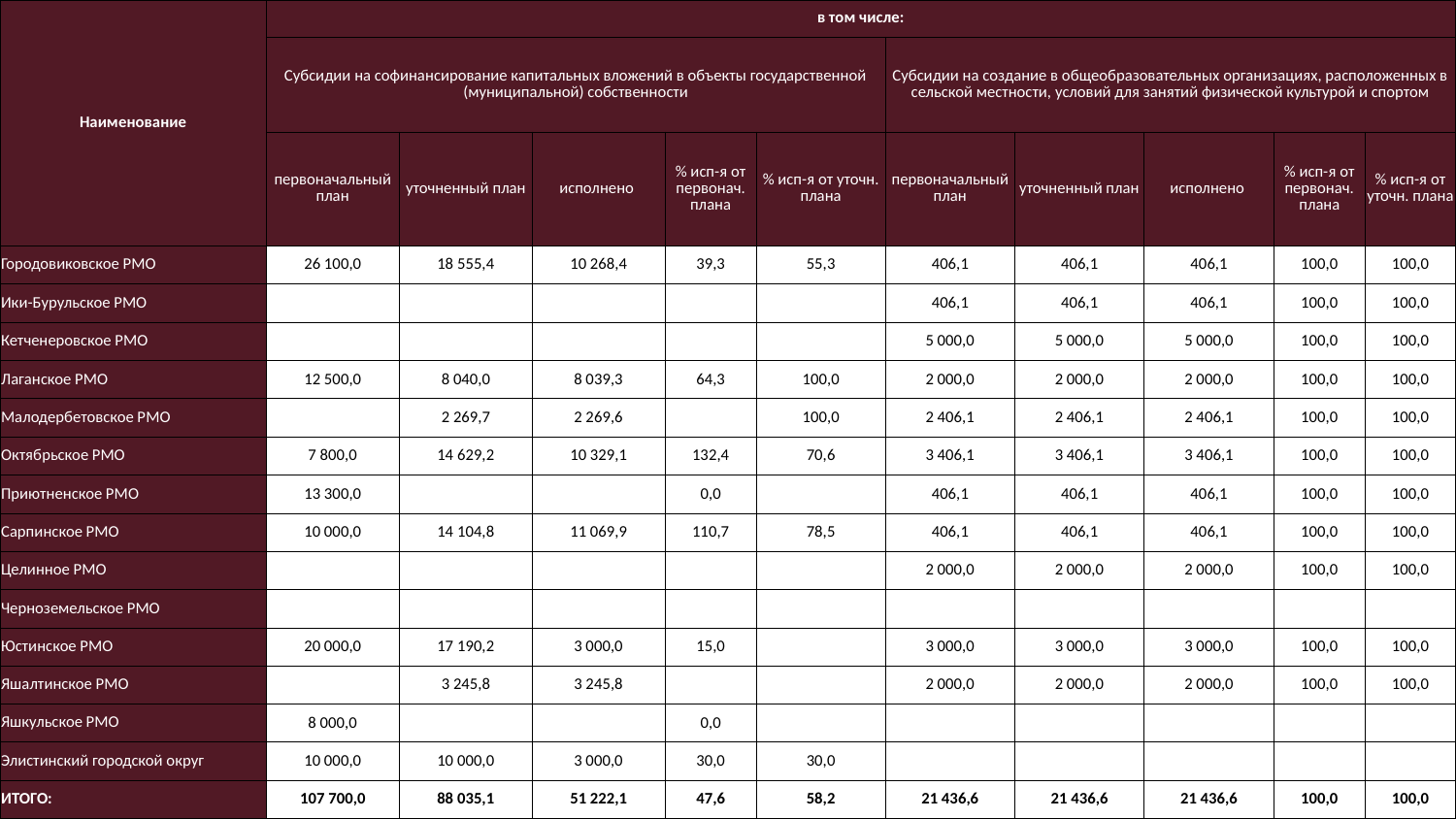

| Наименование | в том числе: |  |  |  |  |  |  |  |  |  |
| --- | --- | --- | --- | --- | --- | --- | --- | --- | --- | --- |
|  | Субсидии на софинансирование капитальных вложений в объекты государственной (муниципальной) собственности |  |  |  |  | Субсидии на создание в общеобразовательных организациях, расположенных в сельской местности, условий для занятий физической культурой и спортом |  |  |  |  |
|  | первоначальный план | уточненный план | исполнено | % исп-я от первонач. плана | % исп-я от уточн. плана | первоначальный план | уточненный план | исполнено | % исп-я от первонач. плана | % исп-я от уточн. плана |
| Городовиковское РМО | 26 100,0 | 18 555,4 | 10 268,4 | 39,3 | 55,3 | 406,1 | 406,1 | 406,1 | 100,0 | 100,0 |
| Ики-Бурульское РМО |  |  |  |  |  | 406,1 | 406,1 | 406,1 | 100,0 | 100,0 |
| Кетченеровское РМО |  |  |  |  |  | 5 000,0 | 5 000,0 | 5 000,0 | 100,0 | 100,0 |
| Лаганское РМО | 12 500,0 | 8 040,0 | 8 039,3 | 64,3 | 100,0 | 2 000,0 | 2 000,0 | 2 000,0 | 100,0 | 100,0 |
| Малодербетовское РМО |  | 2 269,7 | 2 269,6 |  | 100,0 | 2 406,1 | 2 406,1 | 2 406,1 | 100,0 | 100,0 |
| Октябрьское РМО | 7 800,0 | 14 629,2 | 10 329,1 | 132,4 | 70,6 | 3 406,1 | 3 406,1 | 3 406,1 | 100,0 | 100,0 |
| Приютненское РМО | 13 300,0 |  |  | 0,0 |  | 406,1 | 406,1 | 406,1 | 100,0 | 100,0 |
| Сарпинское РМО | 10 000,0 | 14 104,8 | 11 069,9 | 110,7 | 78,5 | 406,1 | 406,1 | 406,1 | 100,0 | 100,0 |
| Целинное РМО |  |  |  |  |  | 2 000,0 | 2 000,0 | 2 000,0 | 100,0 | 100,0 |
| Черноземельское РМО |  |  |  |  |  |  |  |  |  |  |
| Юстинское РМО | 20 000,0 | 17 190,2 | 3 000,0 | 15,0 |  | 3 000,0 | 3 000,0 | 3 000,0 | 100,0 | 100,0 |
| Яшалтинское РМО |  | 3 245,8 | 3 245,8 |  |  | 2 000,0 | 2 000,0 | 2 000,0 | 100,0 | 100,0 |
| Яшкульское РМО | 8 000,0 |  |  | 0,0 |  |  |  |  |  |  |
| Элистинский городской округ | 10 000,0 | 10 000,0 | 3 000,0 | 30,0 | 30,0 |  |  |  |  |  |
| ИТОГО: | 107 700,0 | 88 035,1 | 51 222,1 | 47,6 | 58,2 | 21 436,6 | 21 436,6 | 21 436,6 | 100,0 | 100,0 |
34